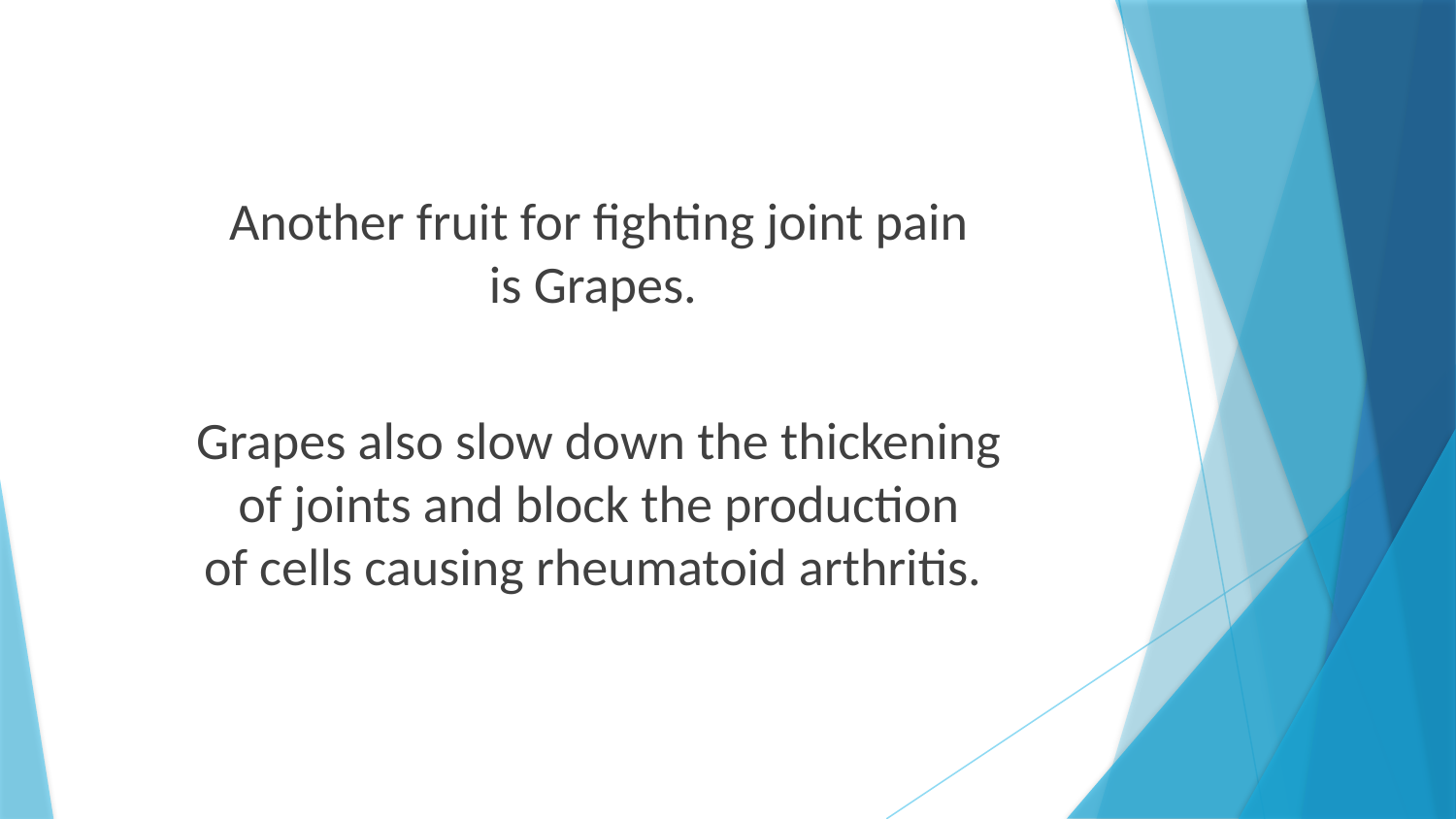

Another fruit for fighting joint pain
is Grapes.

Grapes also slow down the thickening
of joints and block the production
of cells causing rheumatoid arthritis.